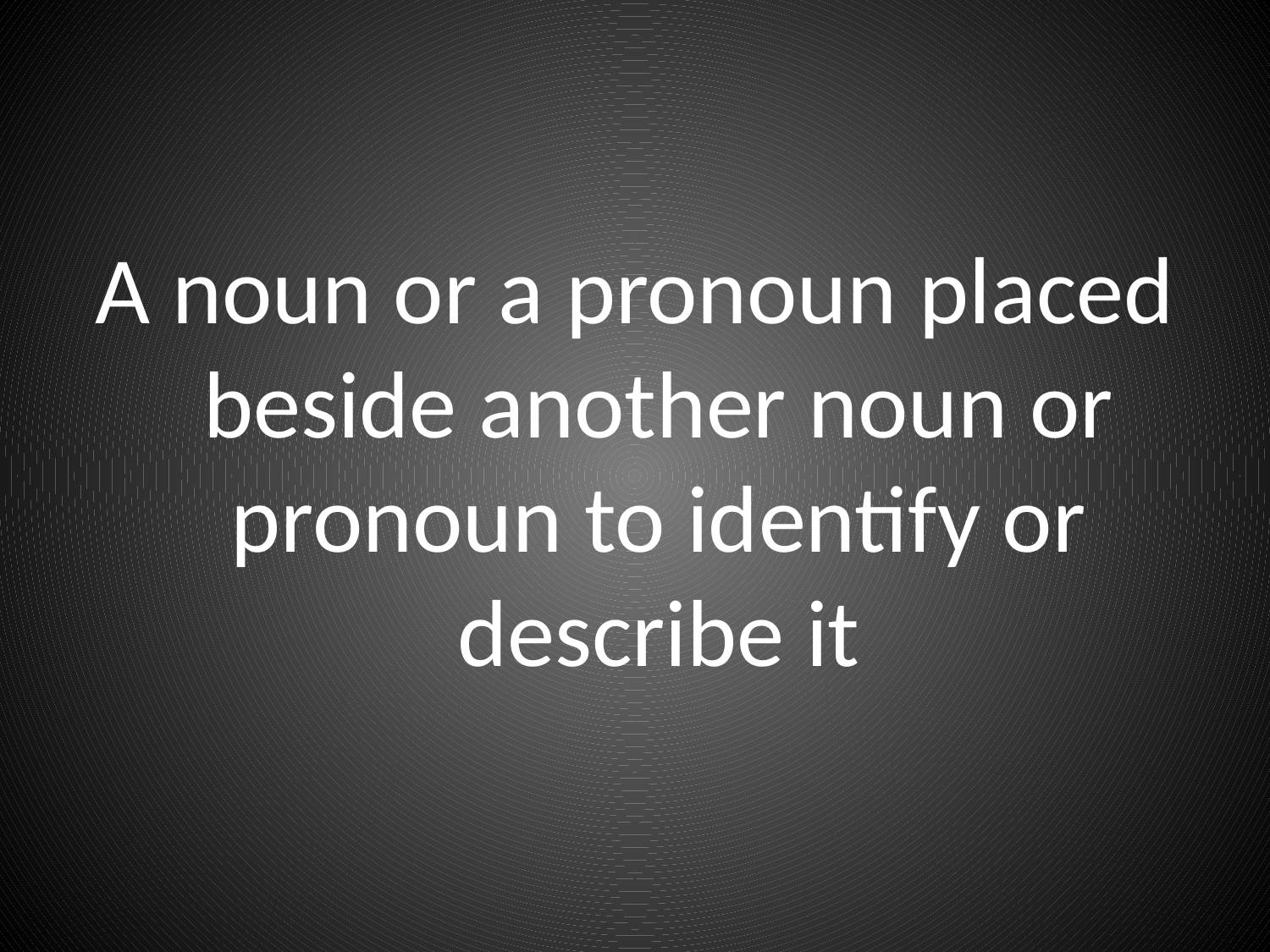

A noun or a pronoun placed beside another noun or pronoun to identify or describe it